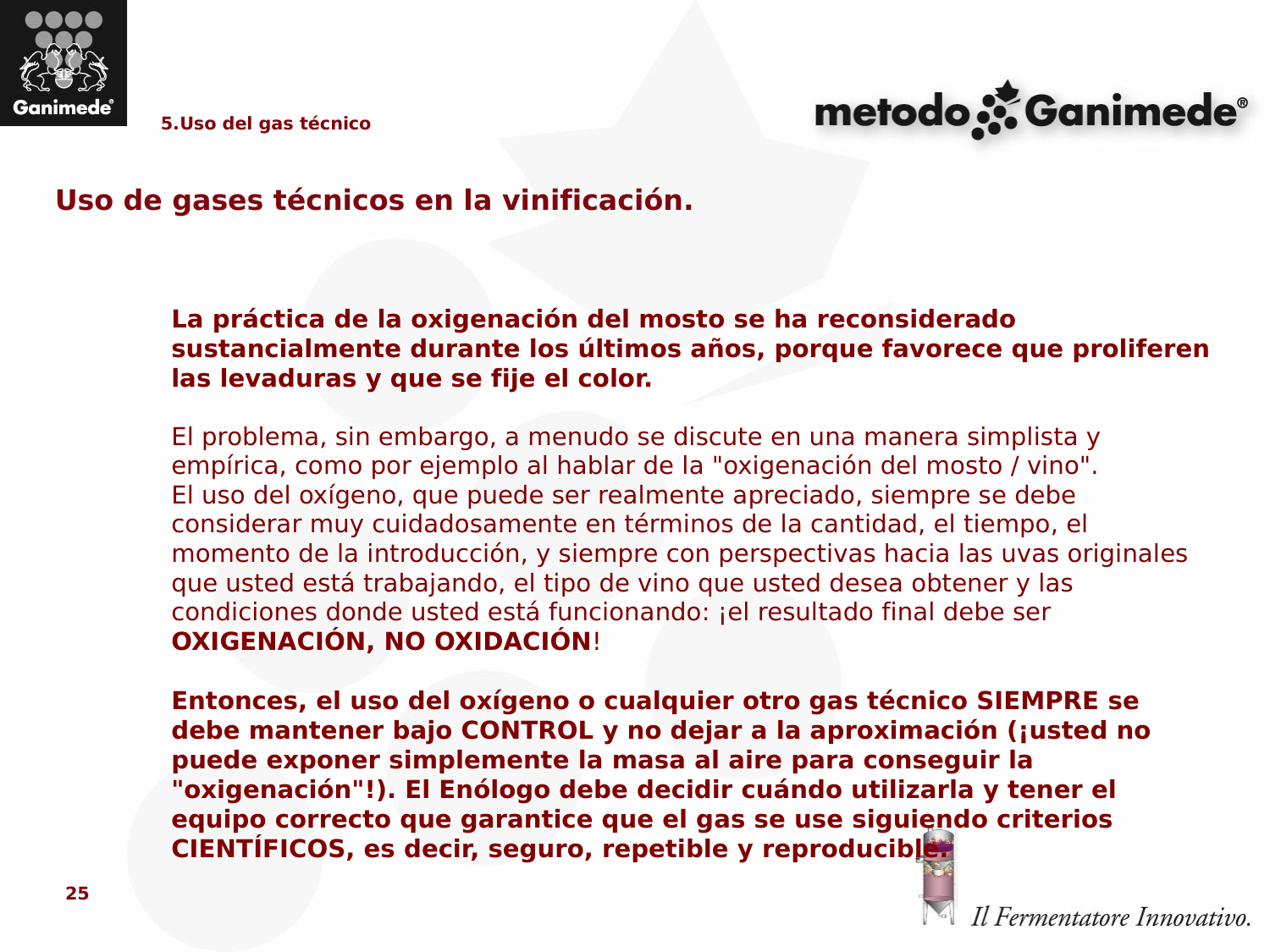

5.Uso del gas técnico
Uso de gases técnicos en la vinificación.
La práctica de la oxigenación del mosto se ha reconsiderado sustancialmente durante los últimos años, porque favorece que proliferen las levaduras y que se fije el color.

El problema, sin embargo, a menudo se discute en una manera simplista y empírica, como por ejemplo al hablar de la "oxigenación del mosto / vino".
El uso del oxígeno, que puede ser realmente apreciado, siempre se debe considerar muy cuidadosamente en términos de la cantidad, el tiempo, el momento de la introducción, y siempre con perspectivas hacia las uvas originales que usted está trabajando, el tipo de vino que usted desea obtener y las condiciones donde usted está funcionando: ¡el resultado final debe ser OXIGENACIÓN, NO OXIDACIÓN!

Entonces, el uso del oxígeno o cualquier otro gas técnico SIEMPRE se debe mantener bajo CONTROL y no dejar a la aproximación (¡usted no puede exponer simplemente la masa al aire para conseguir la "oxigenación"!). El Enólogo debe decidir cuándo utilizarla y tener el equipo correcto que garantice que el gas se use siguiendo criterios CIENTÍFICOS, es decir, seguro, repetible y reproducible.
25